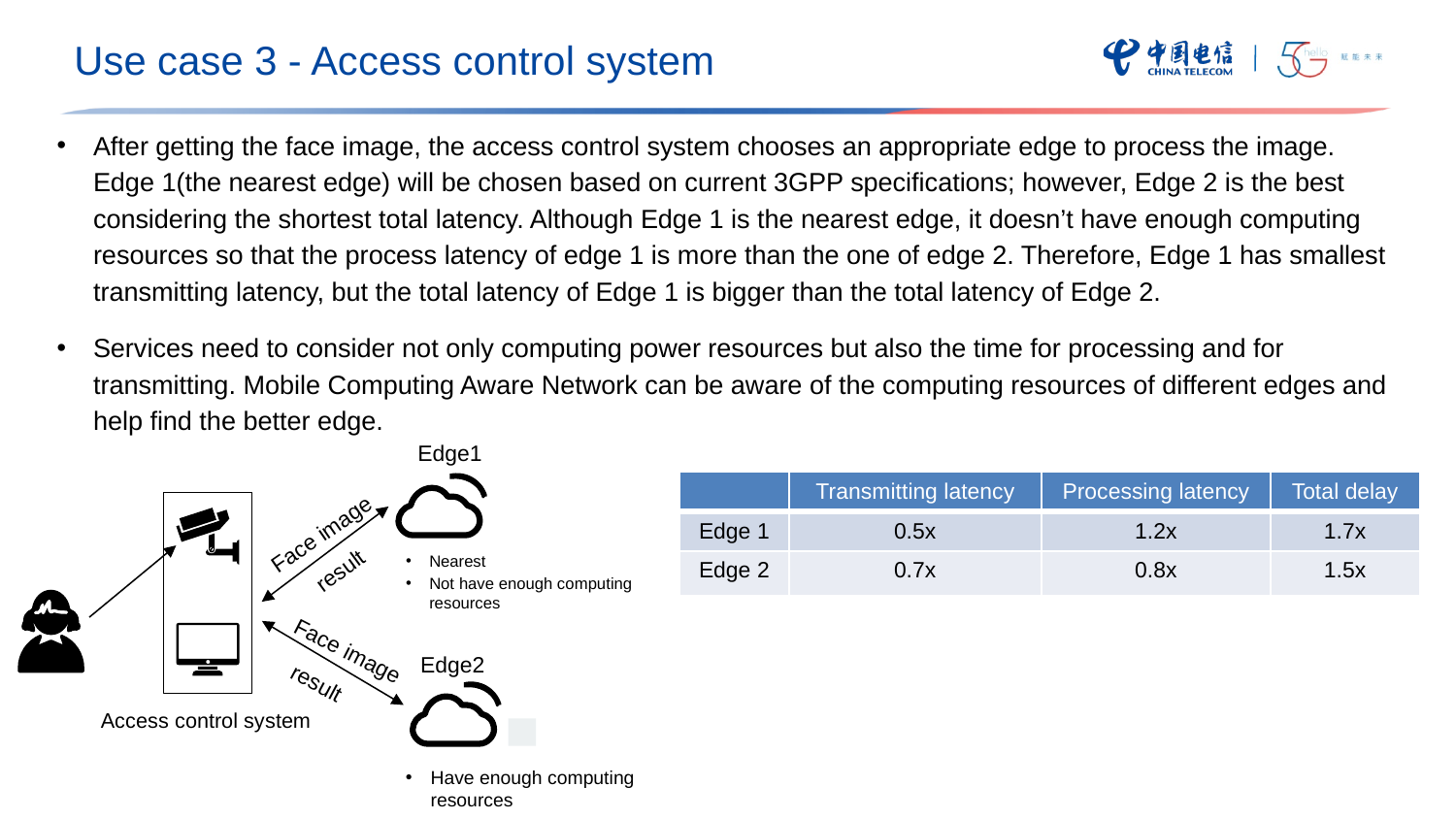

Use case 3 - Access control system

After getting the face image, the access control system chooses an appropriate edge to process the image. Edge 1(the nearest edge) will be chosen based on current 3GPP specifications; however, Edge 2 is the best considering the shortest total latency. Although Edge 1 is the nearest edge, it doesn’t have enough computing resources so that the process latency of edge 1 is more than the one of edge 2. Therefore, Edge 1 has smallest transmitting latency, but the total latency of Edge 1 is bigger than the total latency of Edge 2.
Services need to consider not only computing power resources but also the time for processing and for transmitting. Mobile Computing Aware Network can be aware of the computing resources of different edges and help find the better edge.

Edge1

Nearest
Not have enough computing resources

Access control system
Face image
result

Face image
Edge2

Have enough computing resources
result

|  | Transmitting latency | Processing latency | Total delay |
| --- | --- | --- | --- |
| Edge 1 | 0.5x | 1.2x | 1.7x |
| Edge 2 | 0.7x | 0.8x | 1.5x |